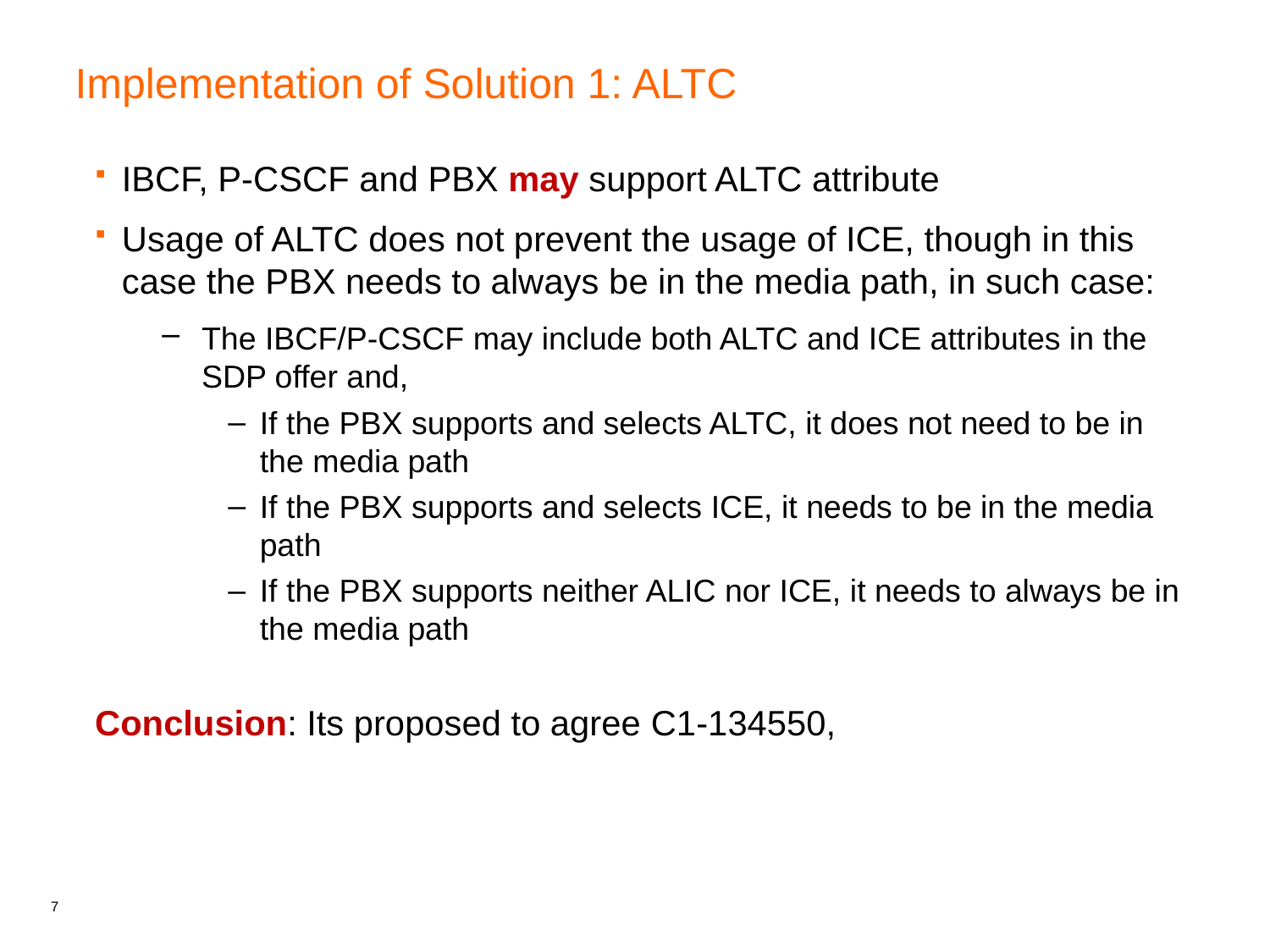

# Implementation of Solution 1: ALTC
IBCF, P-CSCF and PBX may support ALTC attribute
Usage of ALTC does not prevent the usage of ICE, though in this case the PBX needs to always be in the media path, in such case:
The IBCF/P-CSCF may include both ALTC and ICE attributes in the SDP offer and,
If the PBX supports and selects ALTC, it does not need to be in the media path
If the PBX supports and selects ICE, it needs to be in the media path
If the PBX supports neither ALIC nor ICE, it needs to always be in the media path

Conclusion: Its proposed to agree C1-134550,